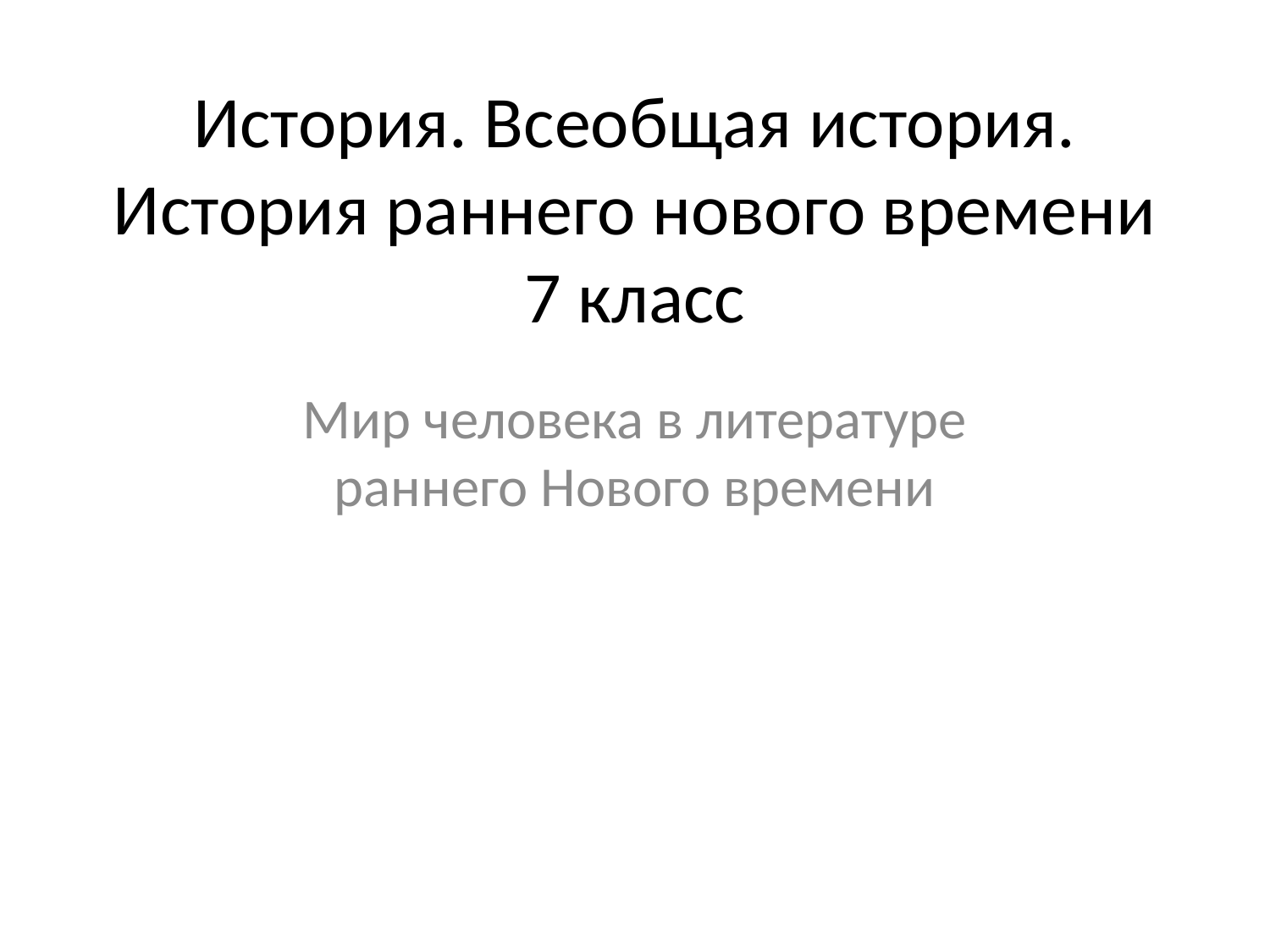

История. Всеобщая история. История раннего нового времени
7 класс
Мир человека в литературе раннего Нового времени